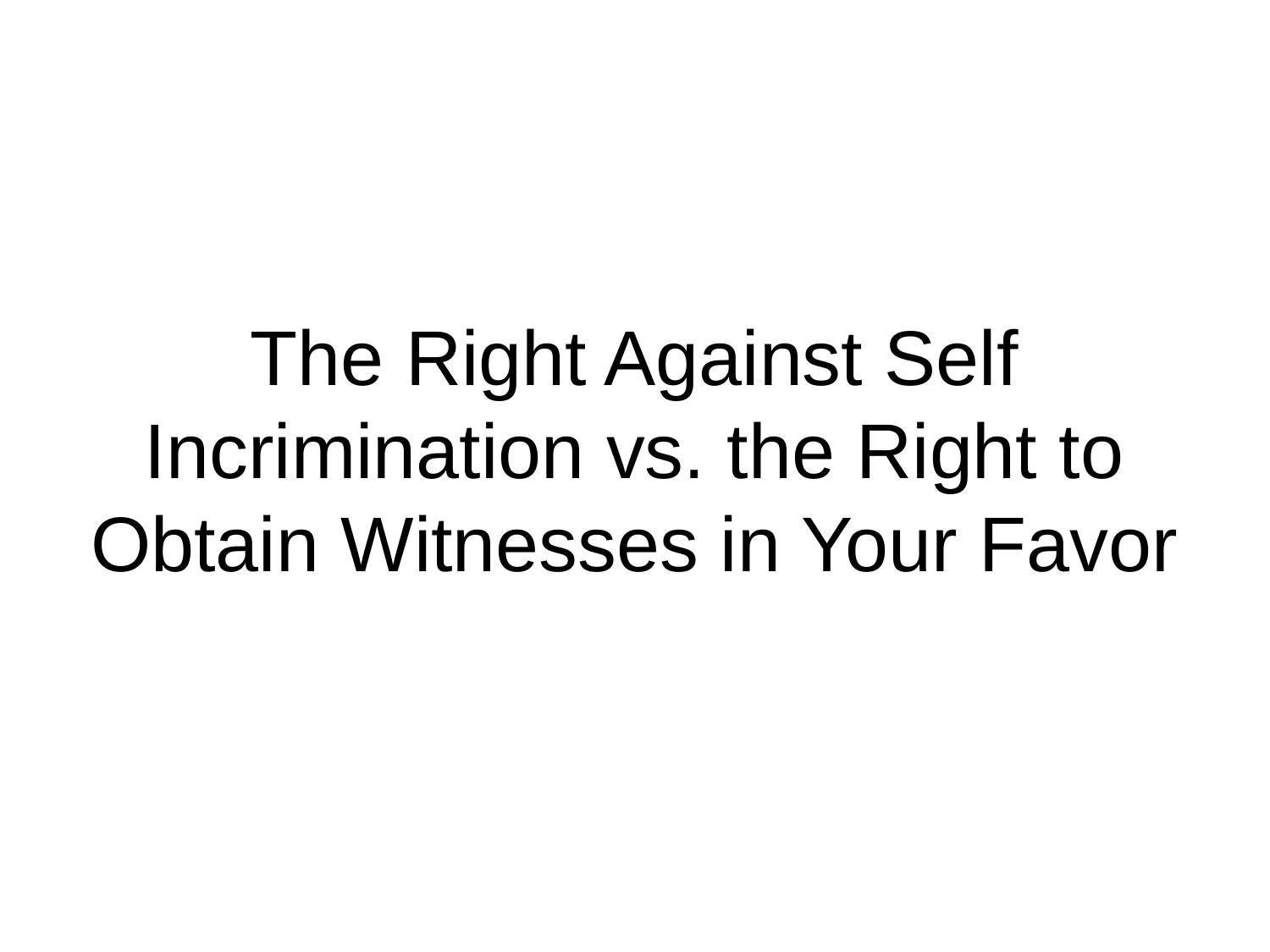

# The Right Against Self Incrimination vs. the Right to Obtain Witnesses in Your Favor